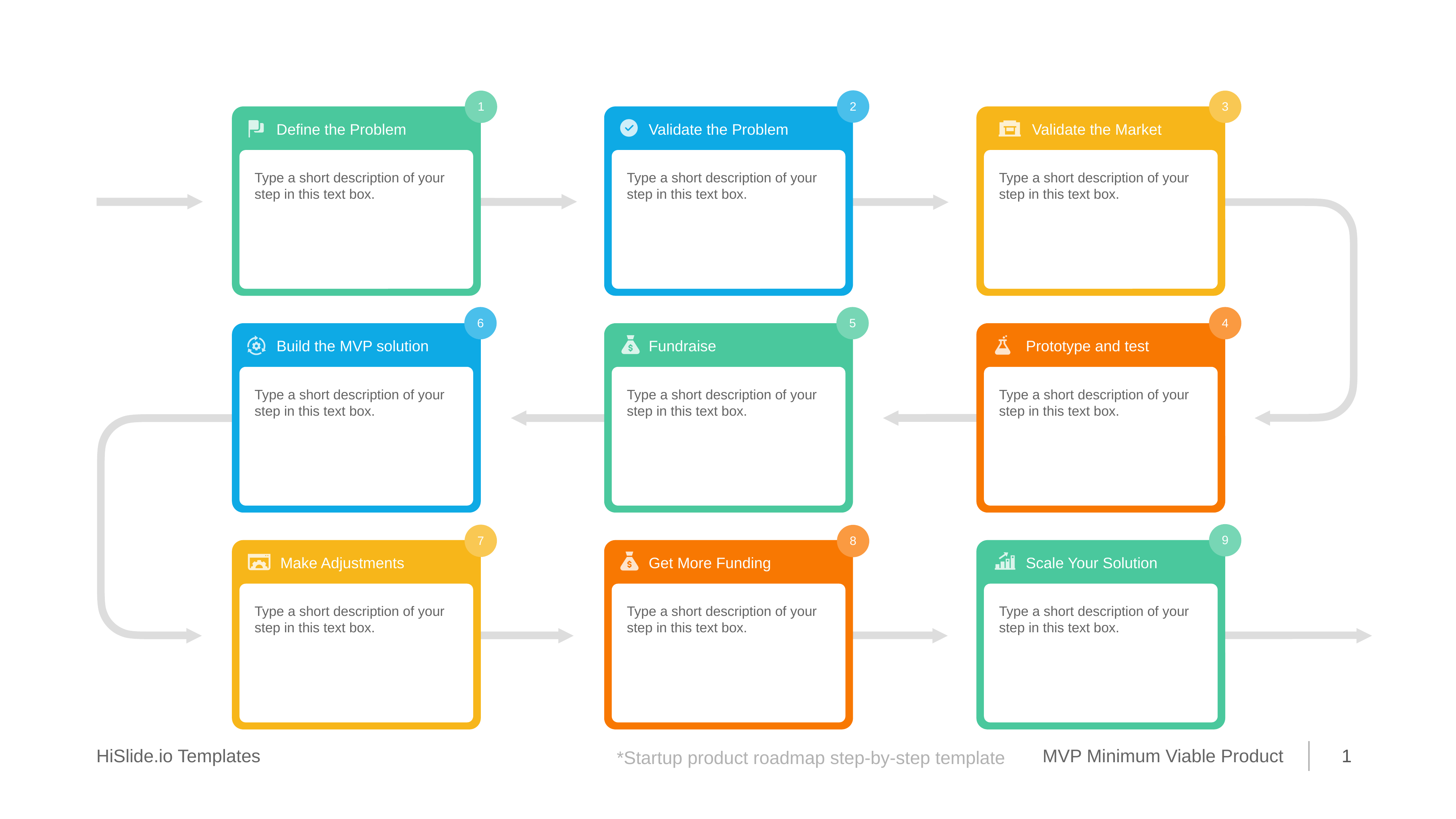

2
1
3

Define the Problem
Validate the Problem
Validate the Market

Type a short description of your step in this text box.
Type a short description of your step in this text box.
Type a short description of your step in this text box.

6
5
4

Build the MVP solution
Fundraise
Prototype and test

Type a short description of your step in this text box.
Type a short description of your step in this text box.
Type a short description of your step in this text box.

9
7
8

Make Adjustments
Get More Funding
Scale Your Solution

Type a short description of your step in this text box.
Type a short description of your step in this text box.
Type a short description of your step in this text box.
1
*Startup product roadmap step-by-step template